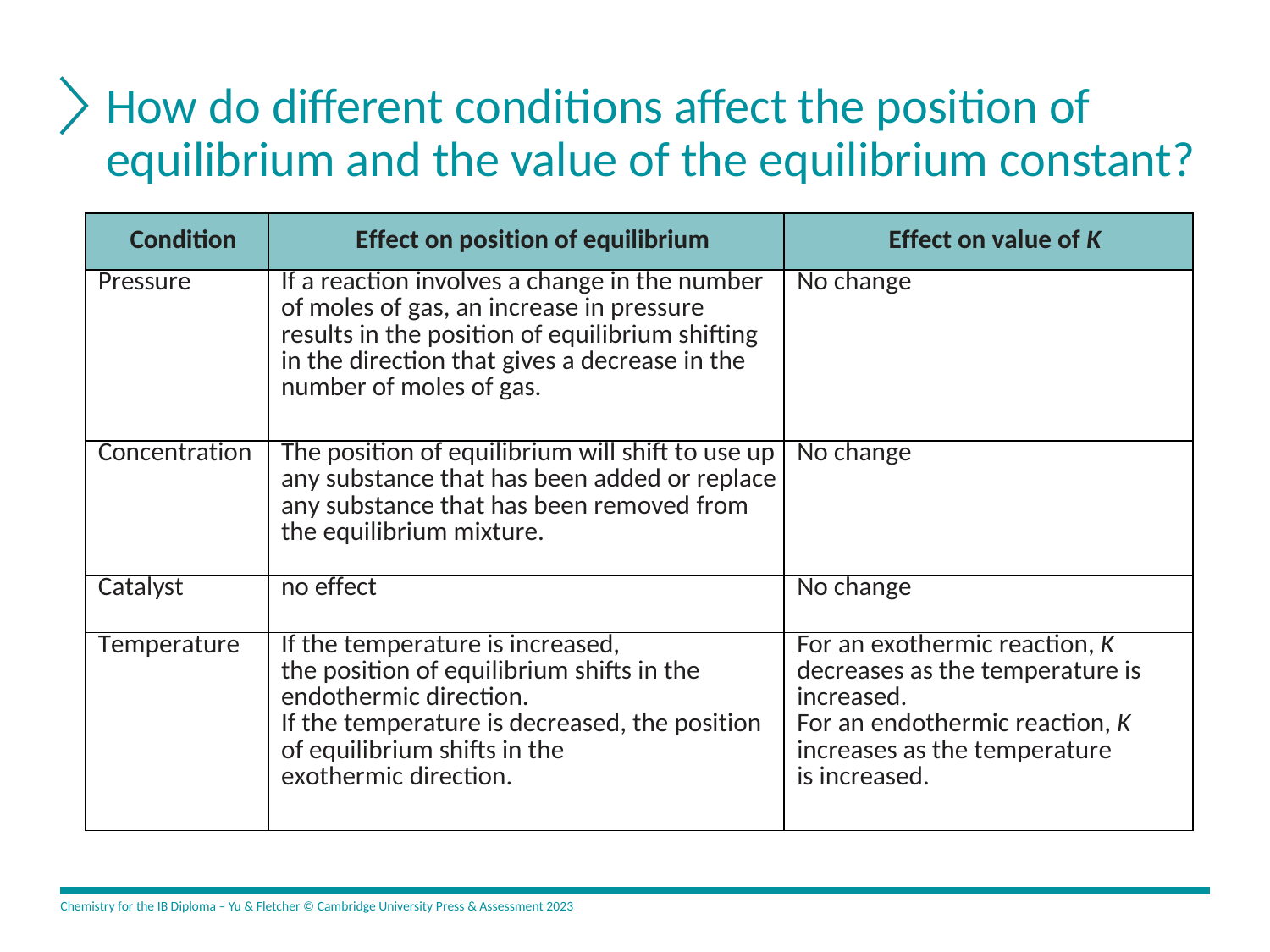

# How do different conditions affect the position of equilibrium and the value of the equilibrium constant?
| Condition | Effect on position of equilibrium | Effect on value of K |
| --- | --- | --- |
| Pressure | If a reaction involves a change in the number of moles of gas, an increase in pressure results in the position of equilibrium shifting in the direction that gives a decrease in the number of moles of gas. | No change |
| Concentration | The position of equilibrium will shift to use up any substance that has been added or replace any substance that has been removed from the equilibrium mixture. | No change |
| Catalyst | no effect | No change |
| Temperature | If the temperature is increased, the position of equilibrium shifts in the endothermic direction. If the temperature is decreased, the position of equilibrium shifts in the exothermic direction. | For an exothermic reaction, K decreases as the temperature is increased. For an endothermic reaction, K increases as the temperature is increased. |